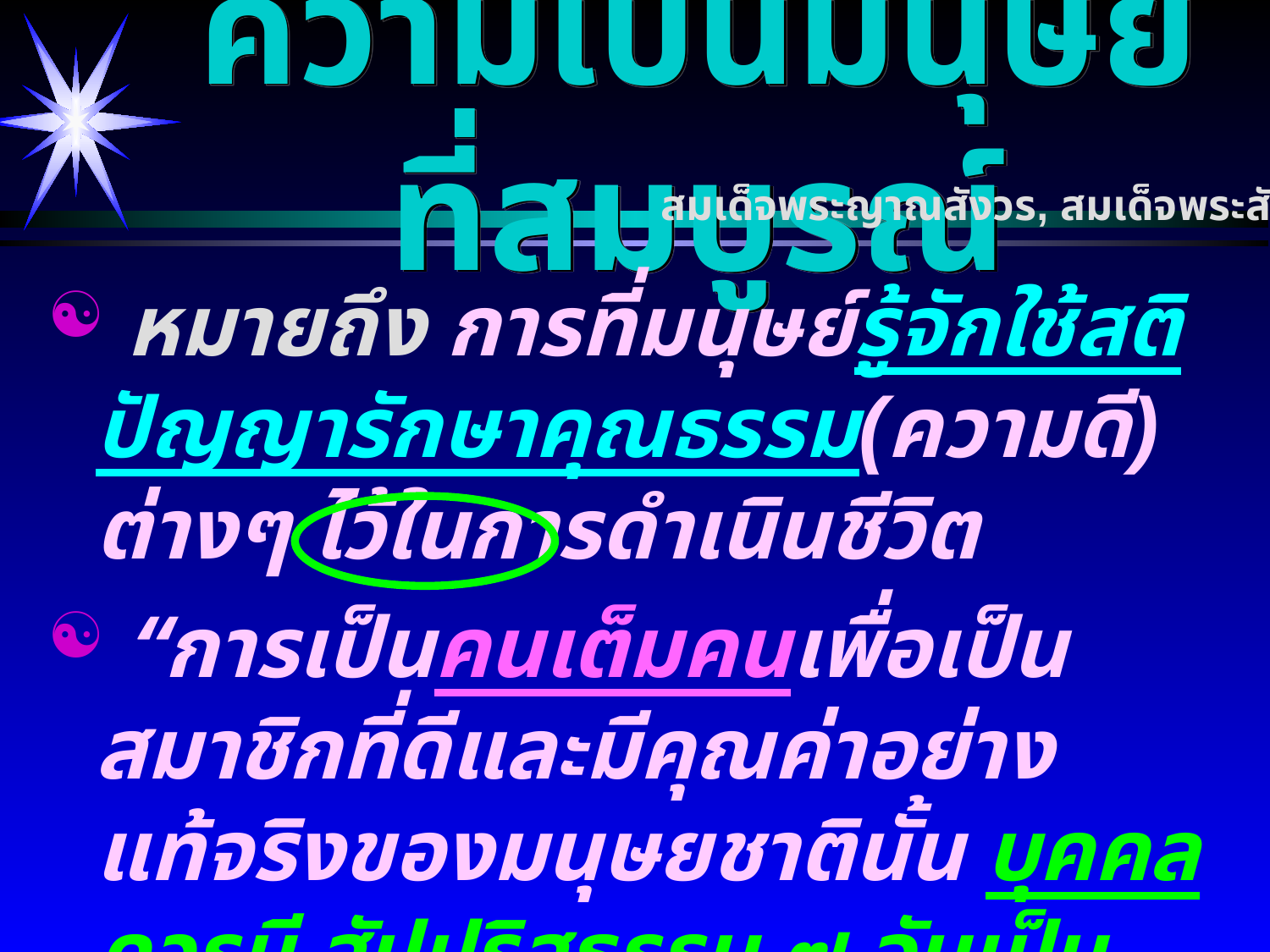

# ความเป็นมนุษย์ที่สมบูรณ์
สมเด็จพระญาณสังวร, สมเด็จพระสังฆราช
 หมายถึง การที่มนุษย์รู้จักใช้สติปัญญารักษาคุณธรรม(ความดี) ต่างๆ ไว้ในการดำเนินชีวิต
 “การเป็นคนเต็มคนเพื่อเป็นสมาชิกที่ดีและมีคุณค่าอย่างแท้จริงของมนุษยชาตินั้น บุคคลควรมี สัปปุริสธรรม ๗ อันเป็นธรรมะของคนดีหรือคนที่แท้” (สมเด็จพระพุทธโฆษาจารย์ (ป.อ.ปยุตฺโต)